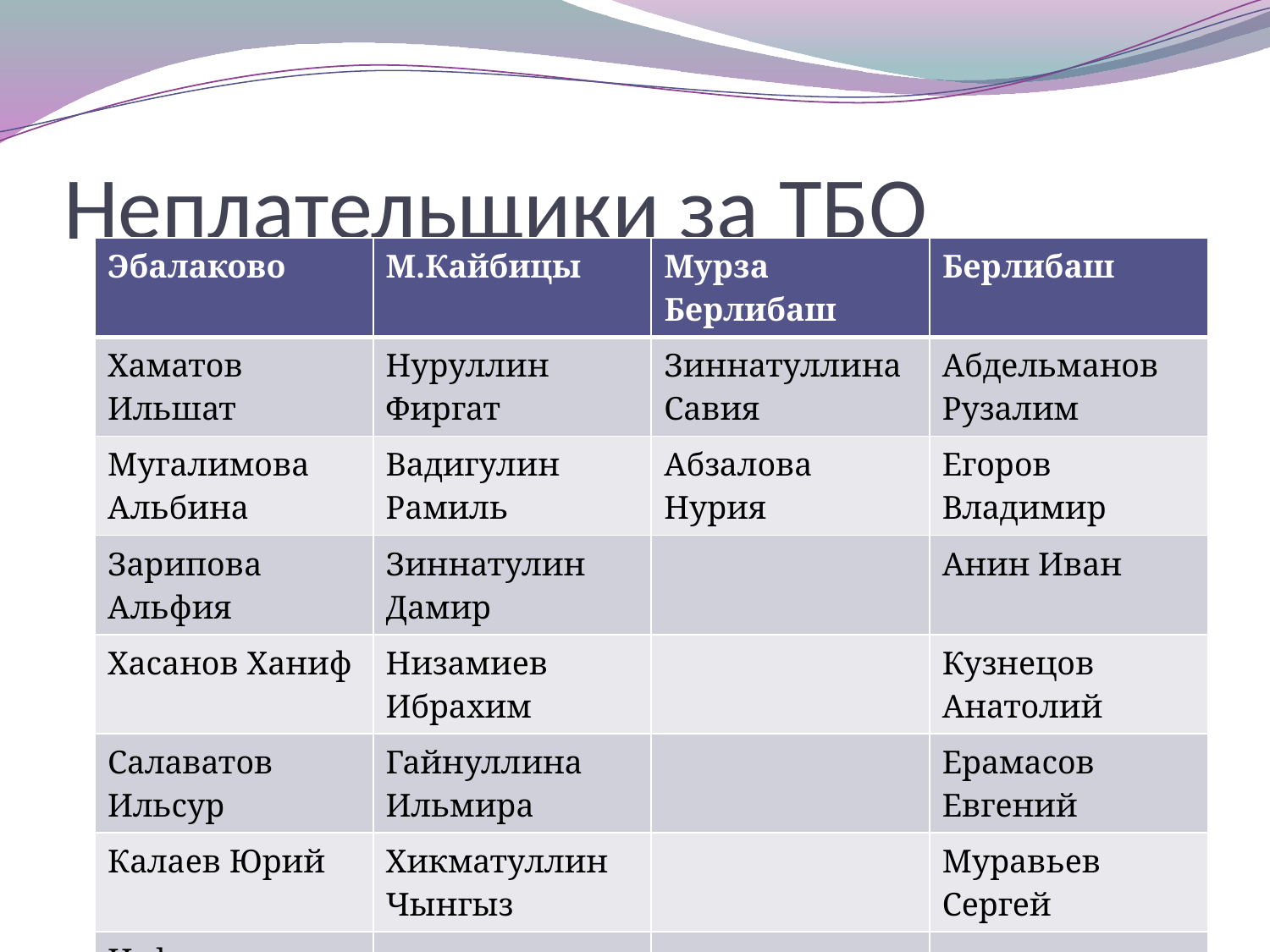

# Неплательщики за ТБО
| Эбалаково | М.Кайбицы | Мурза Берлибаш | Берлибаш |
| --- | --- | --- | --- |
| Хаматов Ильшат | Нуруллин Фиргат | Зиннатуллина Савия | Абдельманов Рузалим |
| Мугалимова Альбина | Вадигулин Рамиль | Абзалова Нурия | Егоров Владимир |
| Зарипова Альфия | Зиннатулин Дамир |  | Анин Иван |
| Хасанов Ханиф | Низамиев Ибрахим |  | Кузнецов Анатолий |
| Салаватов Ильсур | Гайнуллина Ильмира |  | Ерамасов Евгений |
| Калаев Юрий | Хикматуллин Чынгыз |  | Муравьев Сергей |
| Нефедов Николай |  |  |  |
| Ильина Мария |  |  |  |
| Ильин Василий |  |  |  |
|  |  |  |  |